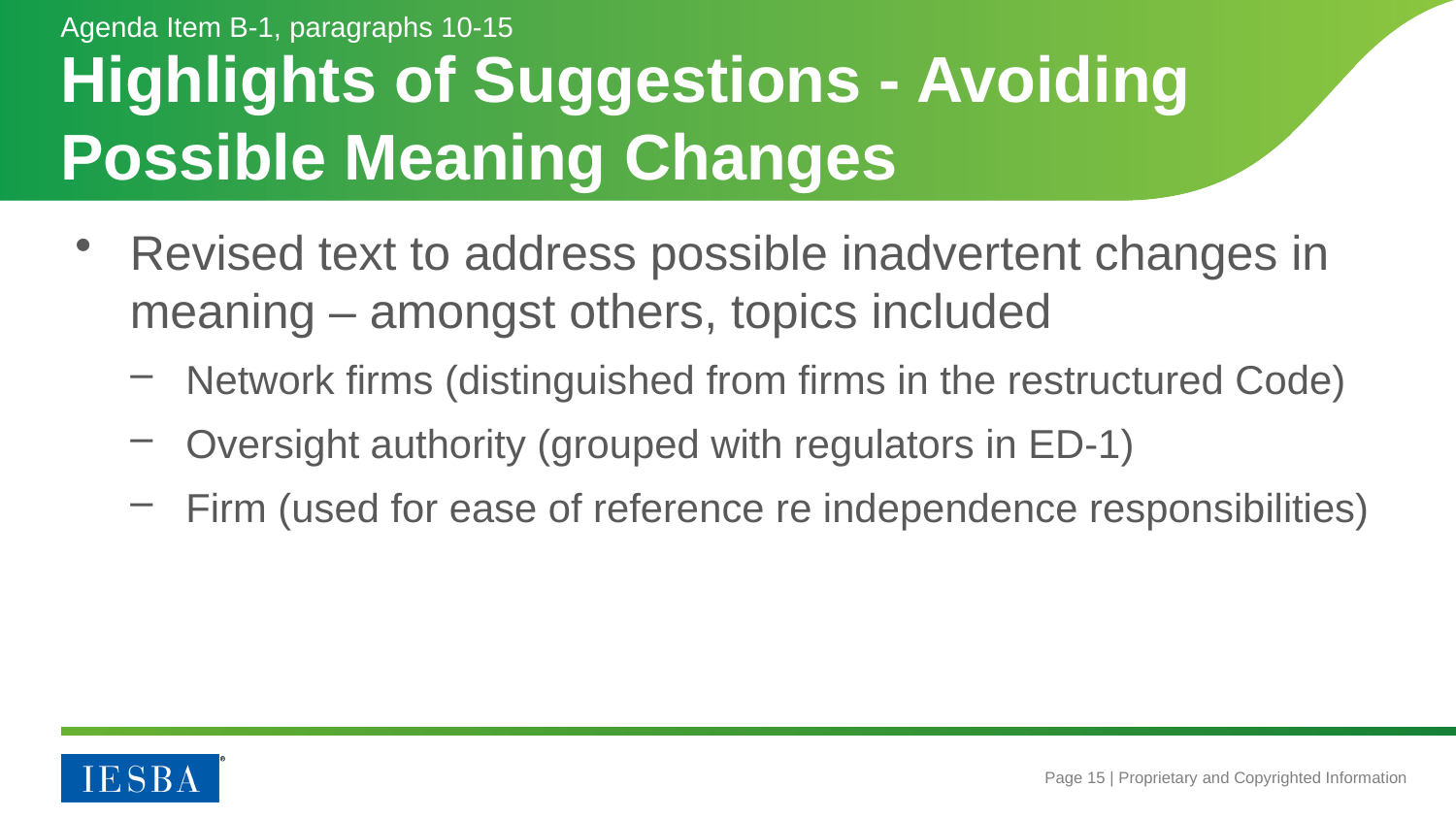

Agenda Item B-1, paragraphs 10-15
# Highlights of Suggestions - Avoiding Possible Meaning Changes
Revised text to address possible inadvertent changes in meaning – amongst others, topics included
Network firms (distinguished from firms in the restructured Code)
Oversight authority (grouped with regulators in ED-1)
Firm (used for ease of reference re independence responsibilities)